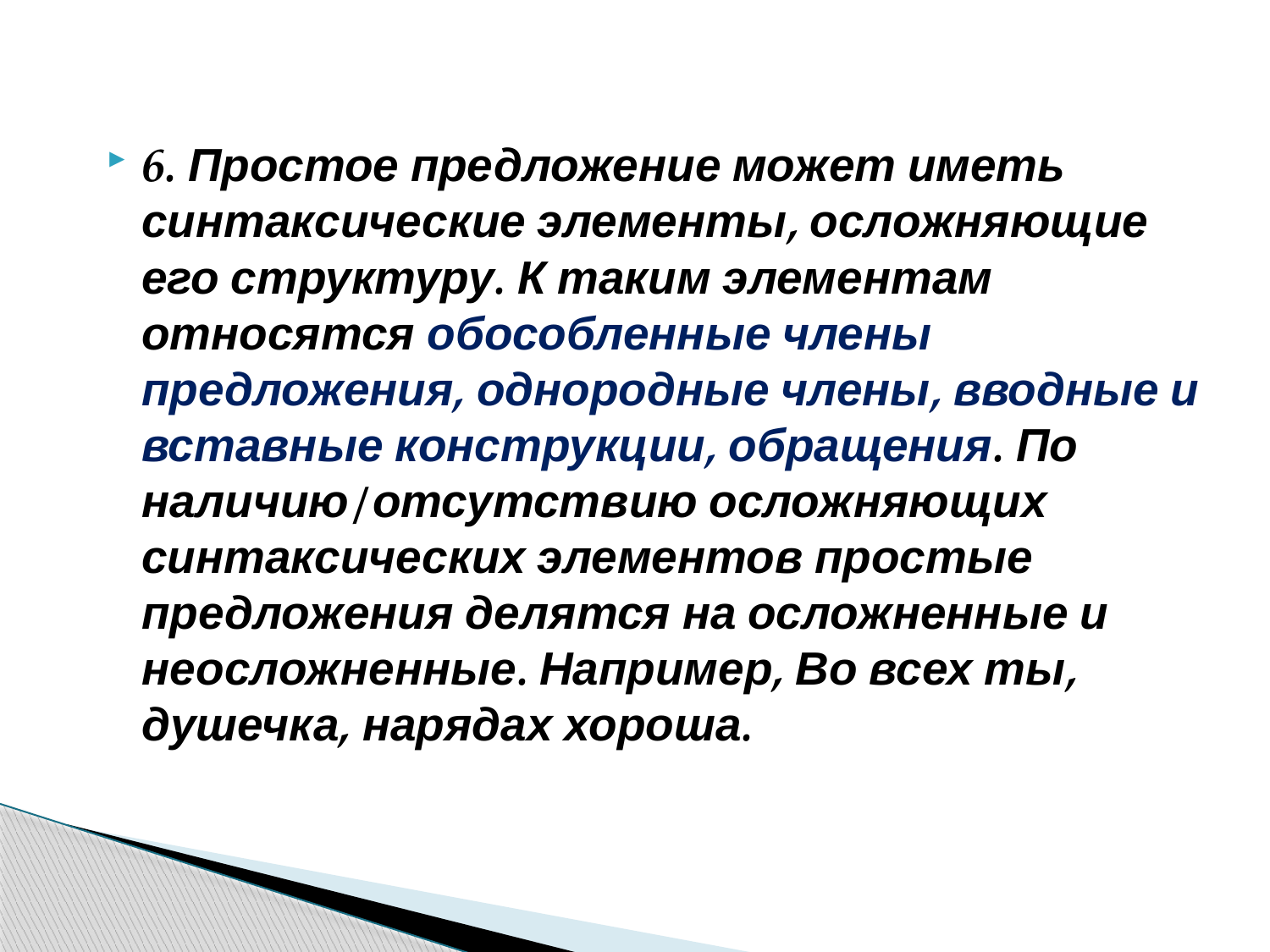

6. Простое предложение может иметь синтаксические элементы, осложняющие его структуру. К таким элементам относятся обособленные члены предложения, однородные члены, вводные и вставные конструкции, обращения. По наличию/отсутствию осложняющих синтаксических элементов простые предложения делятся на осложненные и неосложненные. Например, Во всех ты, душечка, нарядах хороша.